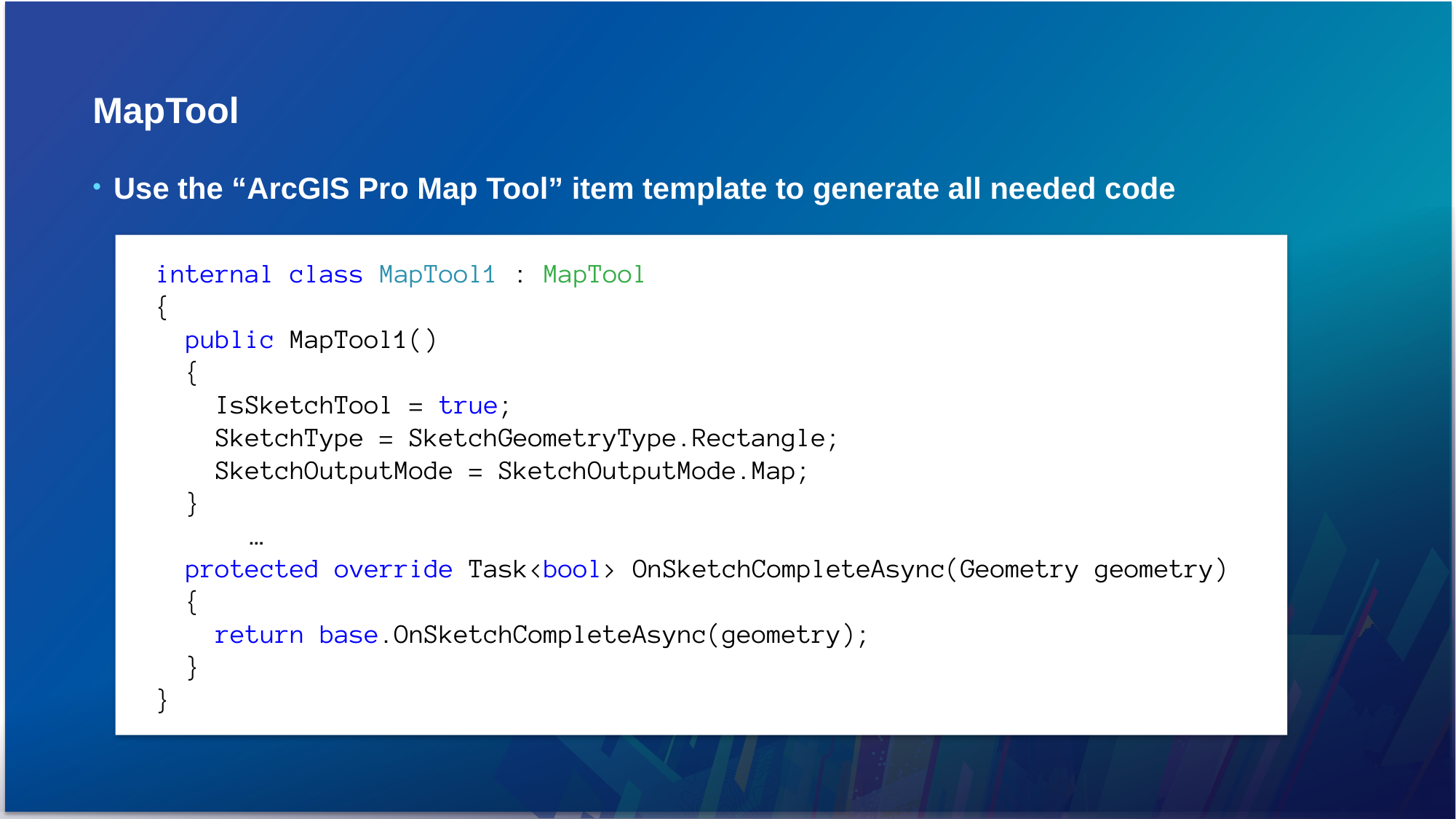

# MapTool
Use the “ArcGIS Pro Map Tool” item template to generate all needed code
  internal class MapTool1 : MapTool
  {
    public MapTool1()
    {
      IsSketchTool = true;
      SketchType = SketchGeometryType.Rectangle;
      SketchOutputMode = SketchOutputMode.Map;
    }
	 …
    protected override Task<bool> OnSketchCompleteAsync(Geometry geometry)
    {
      return base.OnSketchCompleteAsync(geometry);
    }
  }